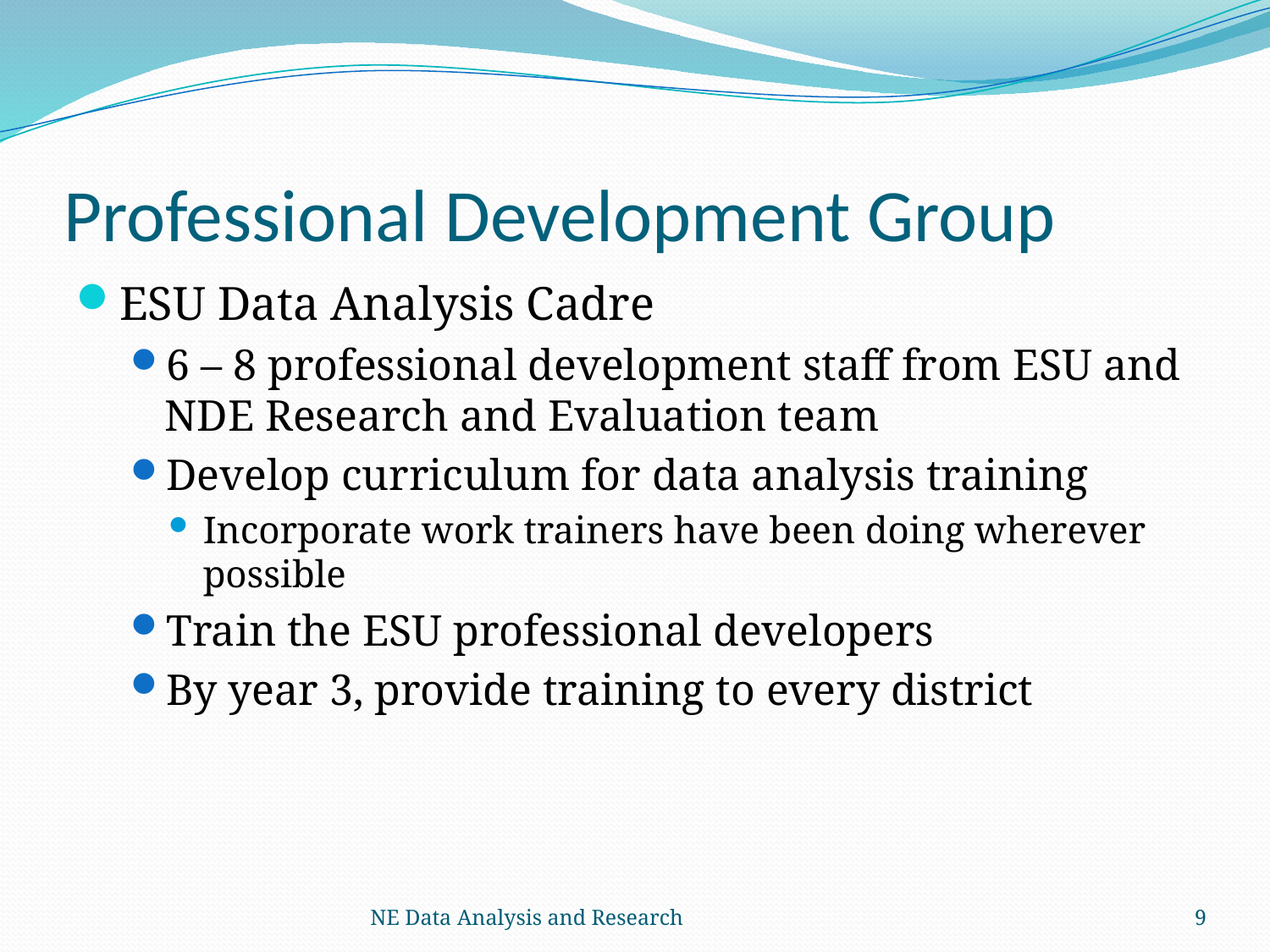

# Professional Development Group
ESU Data Analysis Cadre
6 – 8 professional development staff from ESU and NDE Research and Evaluation team
Develop curriculum for data analysis training
Incorporate work trainers have been doing wherever possible
Train the ESU professional developers
By year 3, provide training to every district

NE Data Analysis and Research
9